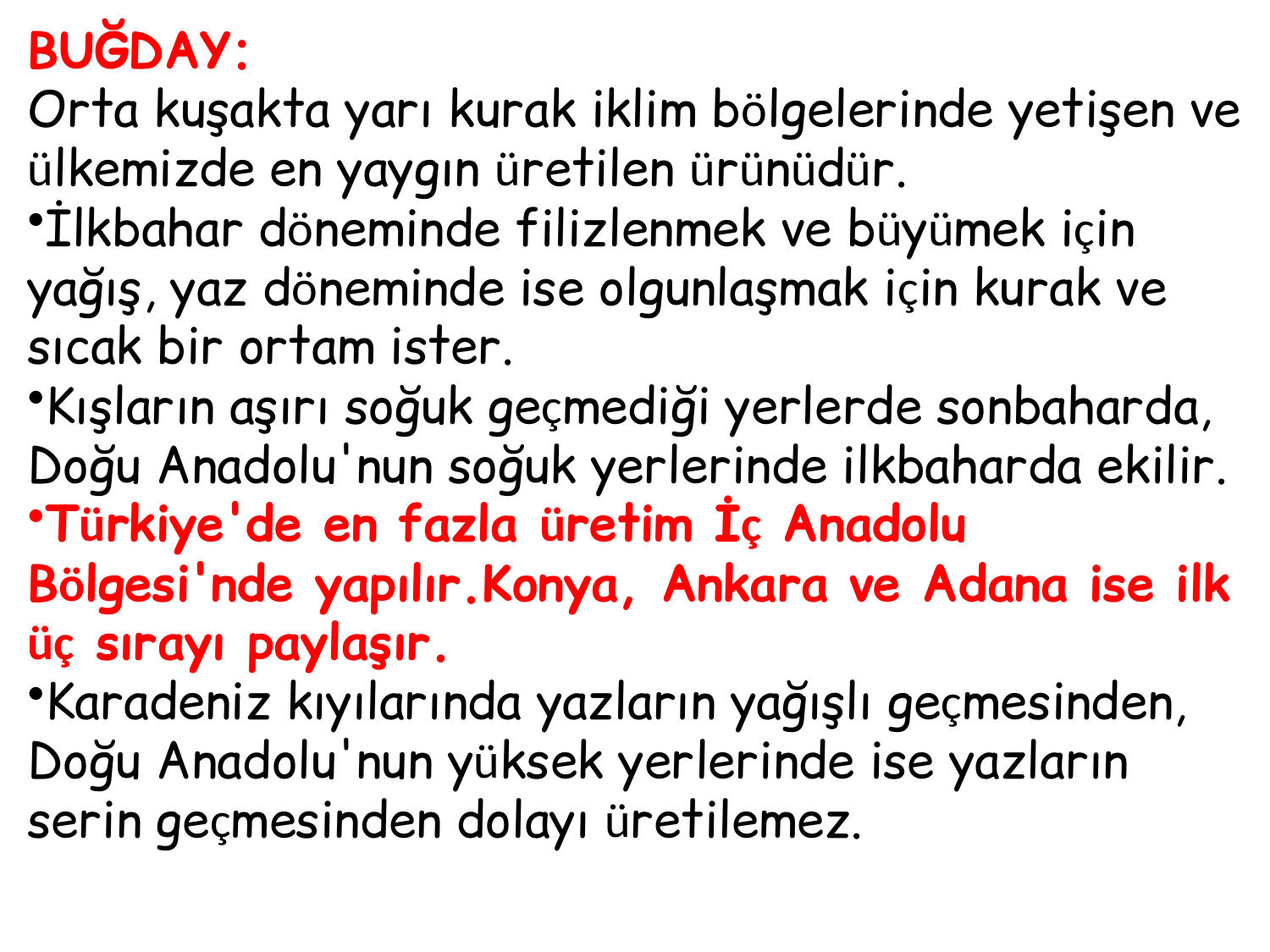

BUĞDAY:
Orta kuşakta yarı kurak iklim bölgelerinde yetişen ve ülkemizde en yaygın üretilen ürünüdür.
İlkbahar döneminde filizlenmek ve büyümek için yağış, yaz döneminde ise olgunlaşmak için kurak ve sıcak bir ortam ister.
Kışların aşırı soğuk geçmediği yerlerde sonbaharda, Doğu Anadolu'nun soğuk yerlerinde ilkbaharda ekilir.
Türkiye'de en fazla üretim İç Anadolu Bölgesi'nde yapılır.Konya, Ankara ve Adana ise ilk üç sırayı paylaşır.
Karadeniz kıyılarında yazların yağışlı geçmesinden, Doğu Anadolu'nun yüksek yerlerinde ise yazların serin geçmesinden dolayı üretilemez.